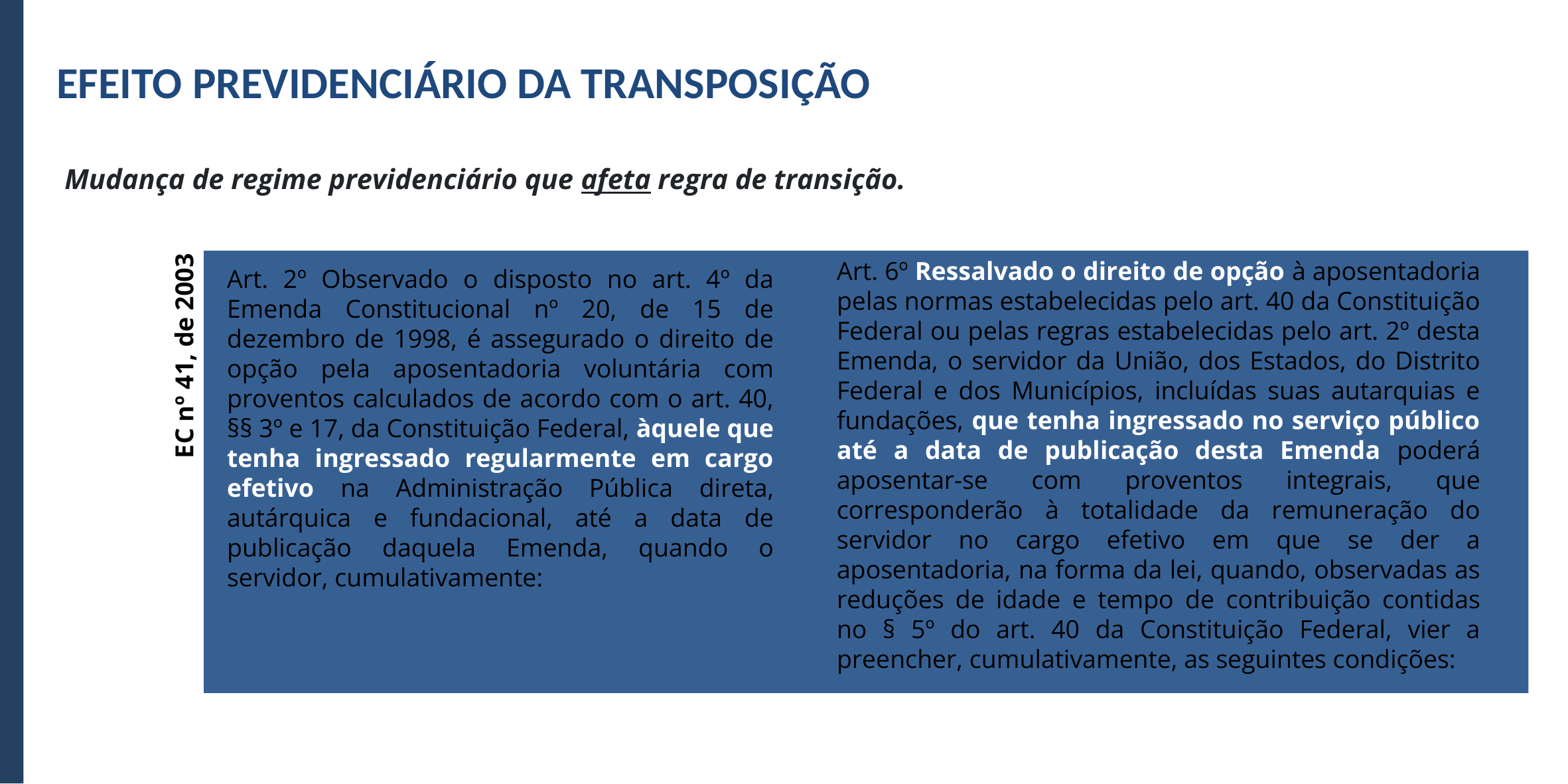

EFEITO PREVIDENCIÁRIO DA TRANSPOSIÇÃO
Mudança de regime previdenciário que afeta regra de transição.

Art. 6º Ressalvado o direito de opção à aposentadoria pelas normas estabelecidas pelo art. 40 da Constituição Federal ou pelas regras estabelecidas pelo art. 2º desta Emenda, o servidor da União, dos Estados, do Distrito Federal e dos Municípios, incluídas suas autarquias e fundações, que tenha ingressado no serviço público até a data de publicação desta Emenda poderá aposentar-se com proventos integrais, que corresponderão à totalidade da remuneração do servidor no cargo efetivo em que se der a aposentadoria, na forma da lei, quando, observadas as reduções de idade e tempo de contribuição contidas no § 5º do art. 40 da Constituição Federal, vier a preencher, cumulativamente, as seguintes condições:
Art. 2º Observado o disposto no art. 4º da Emenda Constitucional nº 20, de 15 de dezembro de 1998, é assegurado o direito de opção pela aposentadoria voluntária com proventos calculados de acordo com o art. 40, §§ 3º e 17, da Constituição Federal, àquele que tenha ingressado regularmente em cargo efetivo na Administração Pública direta, autárquica e fundacional, até a data de publicação daquela Emenda, quando o servidor, cumulativamente:
EC nº 41, de 2003